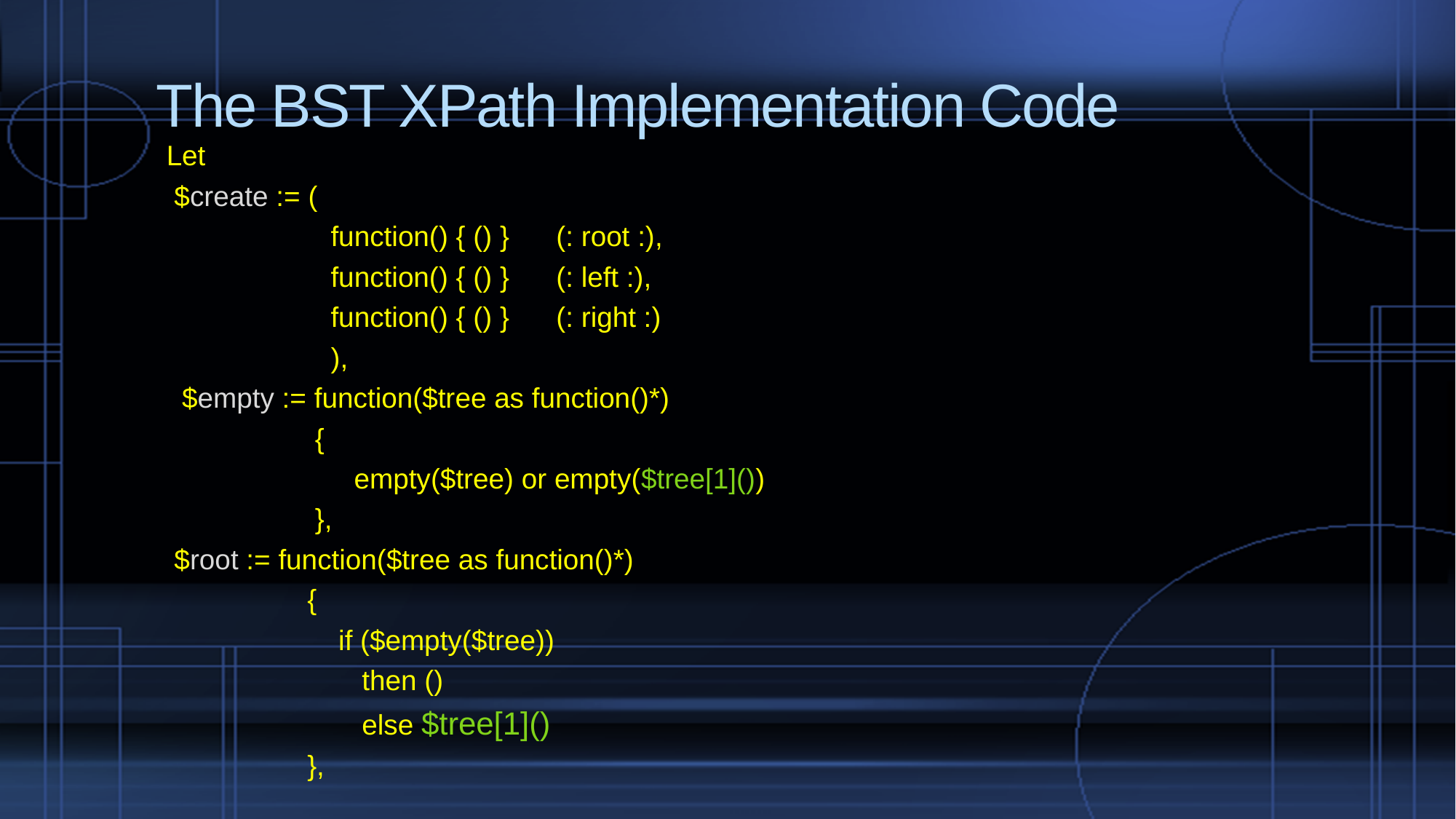

# The BST XPath Implementation Code
Let
 $create := (
                     function() { () }      (: root :),
                     function() { () }      (: left :),
                     function() { () }      (: right :)
                     ),
  $empty := function($tree as function()*)
                   {
                        empty($tree) or empty($tree[1]())
                   },
 $root := function($tree as function()*)
                  {
                      if ($empty($tree))
                         then ()
                         else $tree[1]()
                  },